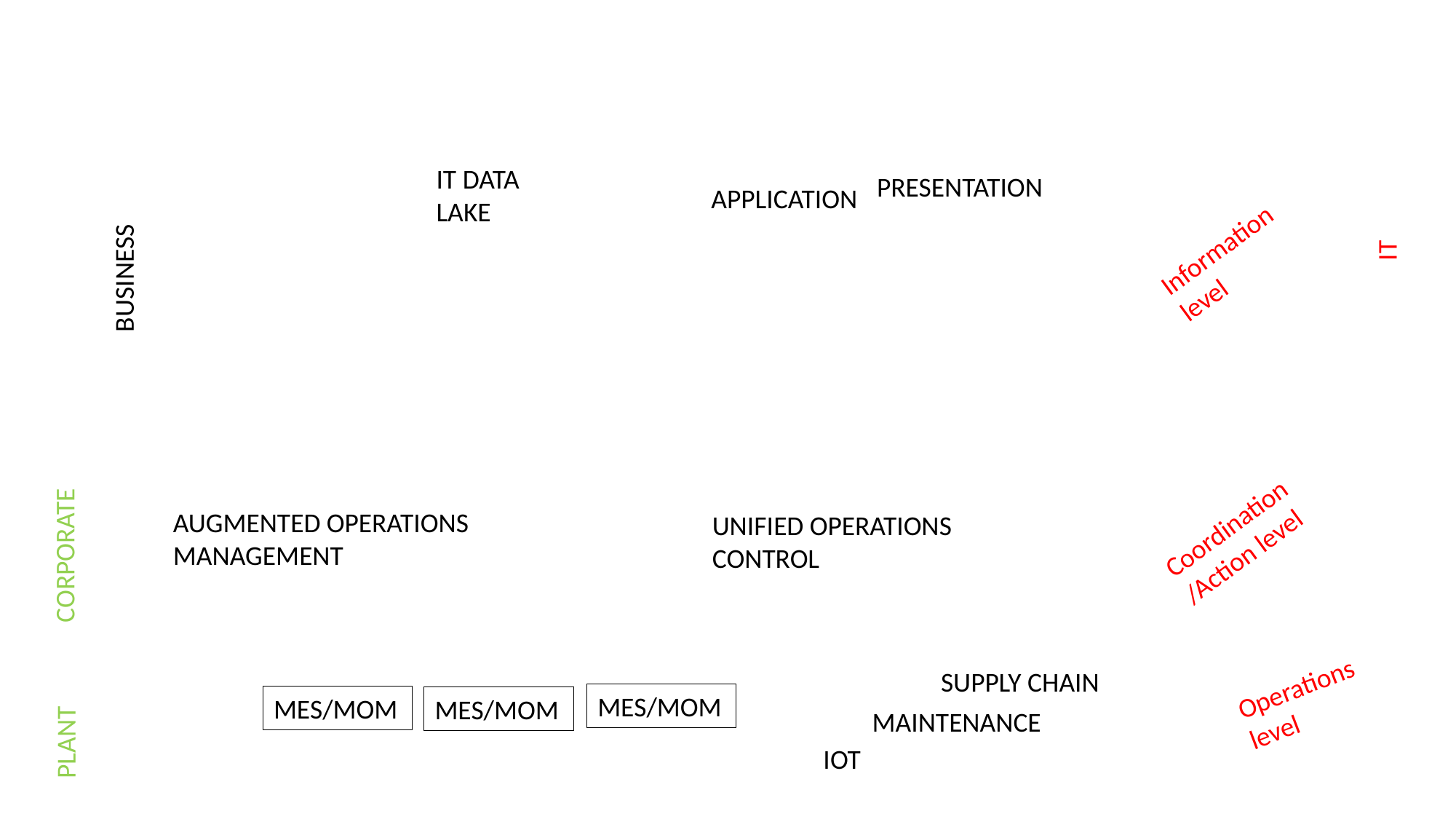

IT DATA LAKE
PRESENTATION
IT
APPLICATION
Information level
BUSINESS
AUGMENTED OPERATIONS MANAGEMENT
Coordination/Action level
UNIFIED OPERATIONS CONTROL
CORPORATE
SUPPLY CHAIN
Operations level
PLANT
MES/MOM
MES/MOM
MES/MOM
MAINTENANCE
IOT